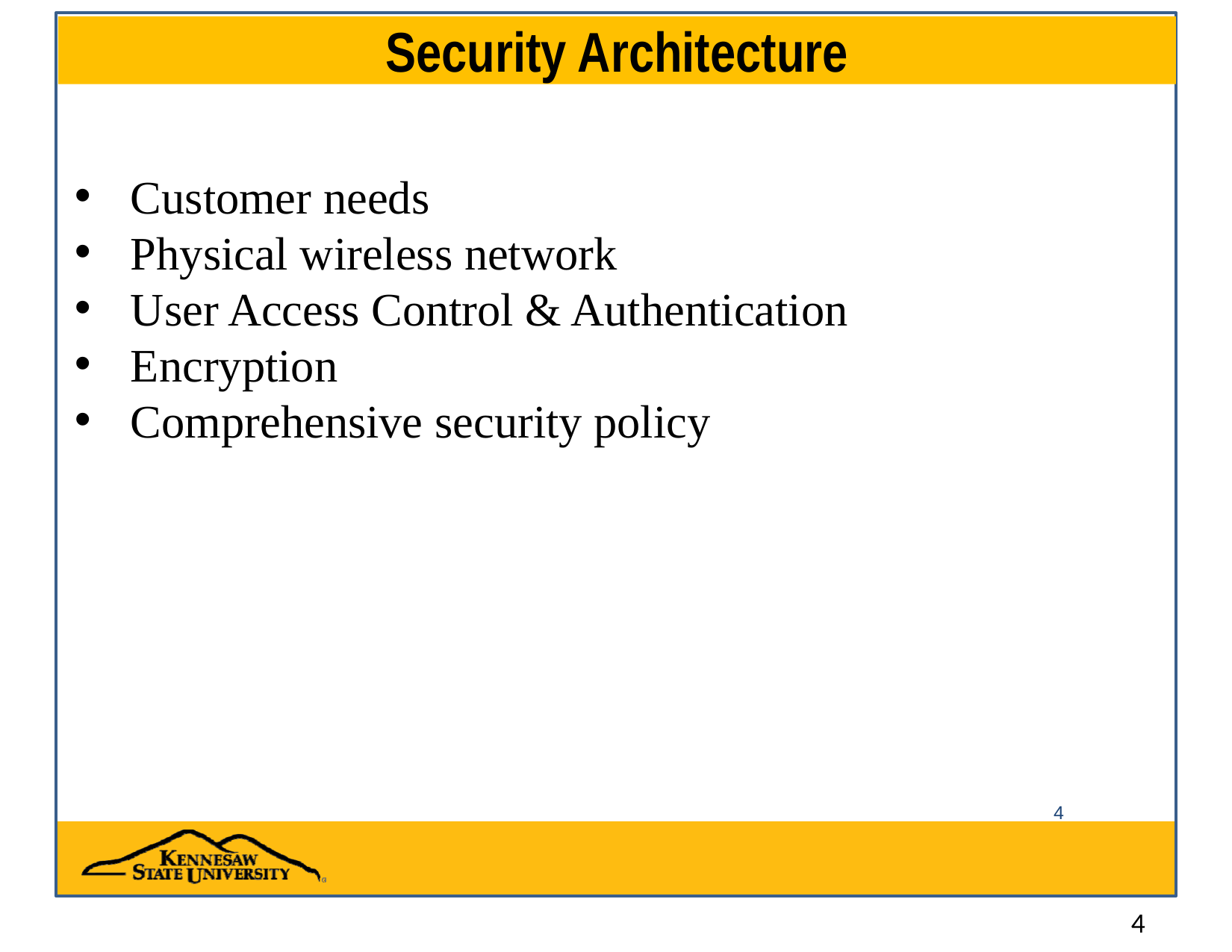

# Security Architecture
Customer needs
Physical wireless network
User Access Control & Authentication
Encryption
Comprehensive security policy
4